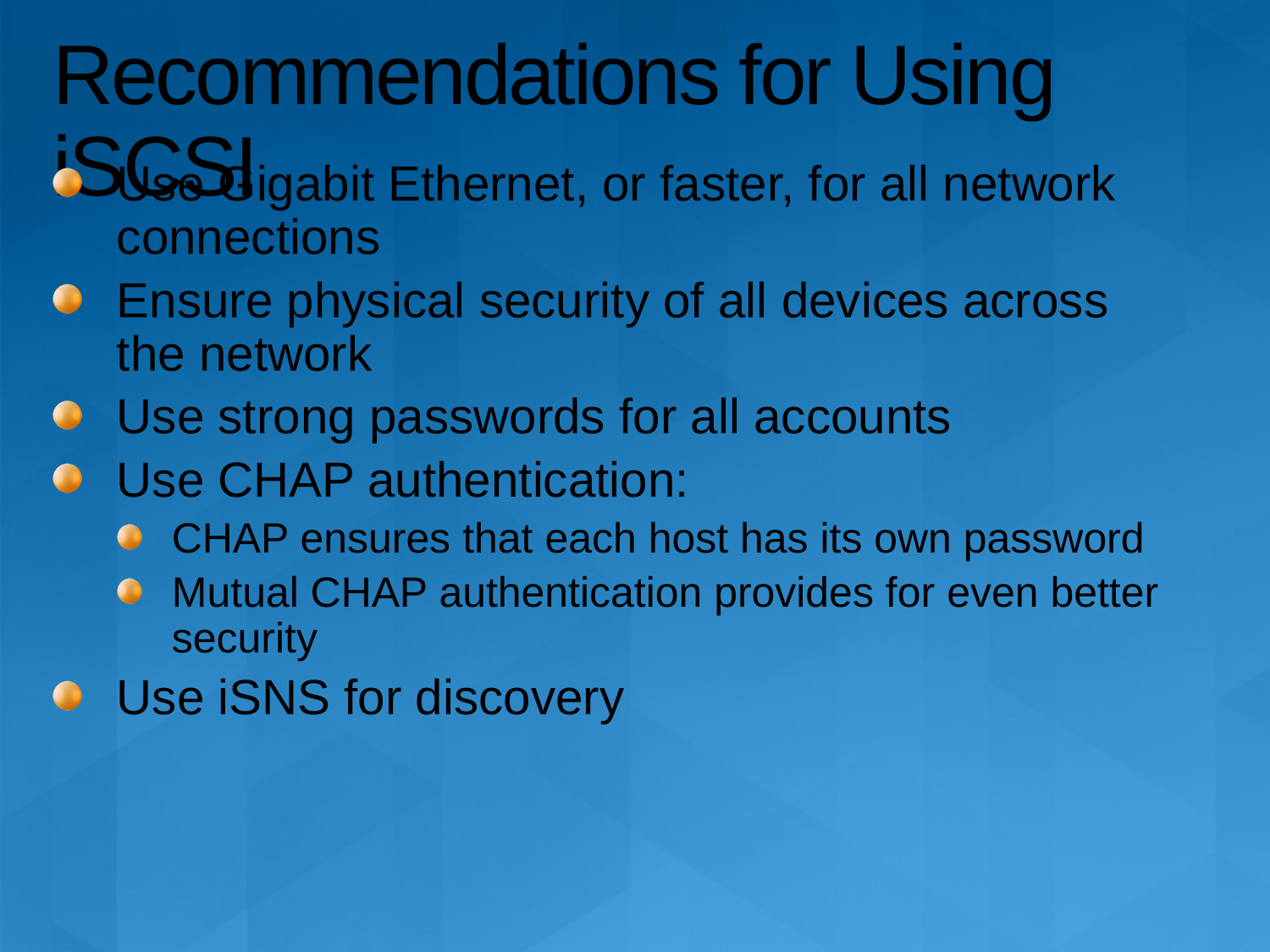

# Recommendations for Using iSCSI
Use Gigabit Ethernet, or faster, for all network connections
Ensure physical security of all devices across the network
Use strong passwords for all accounts
Use CHAP authentication:
CHAP ensures that each host has its own password
Mutual CHAP authentication provides for even better security
Use iSNS for discovery